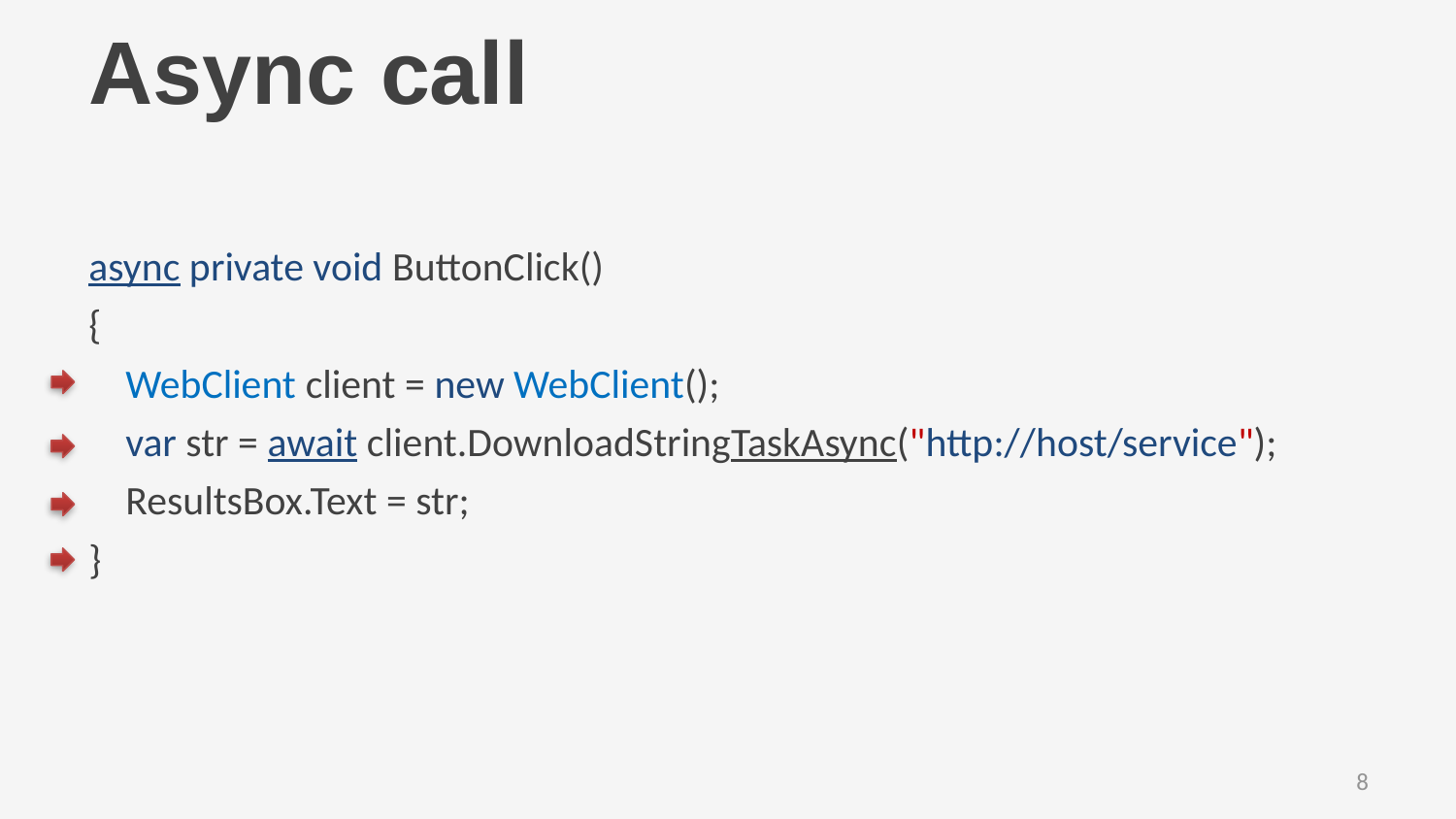

# Async call
async private void ButtonClick()
{
    WebClient client = new WebClient();
    var str = await client.DownloadStringTaskAsync("http://host/service");
    ResultsBox.Text = str;
}

8